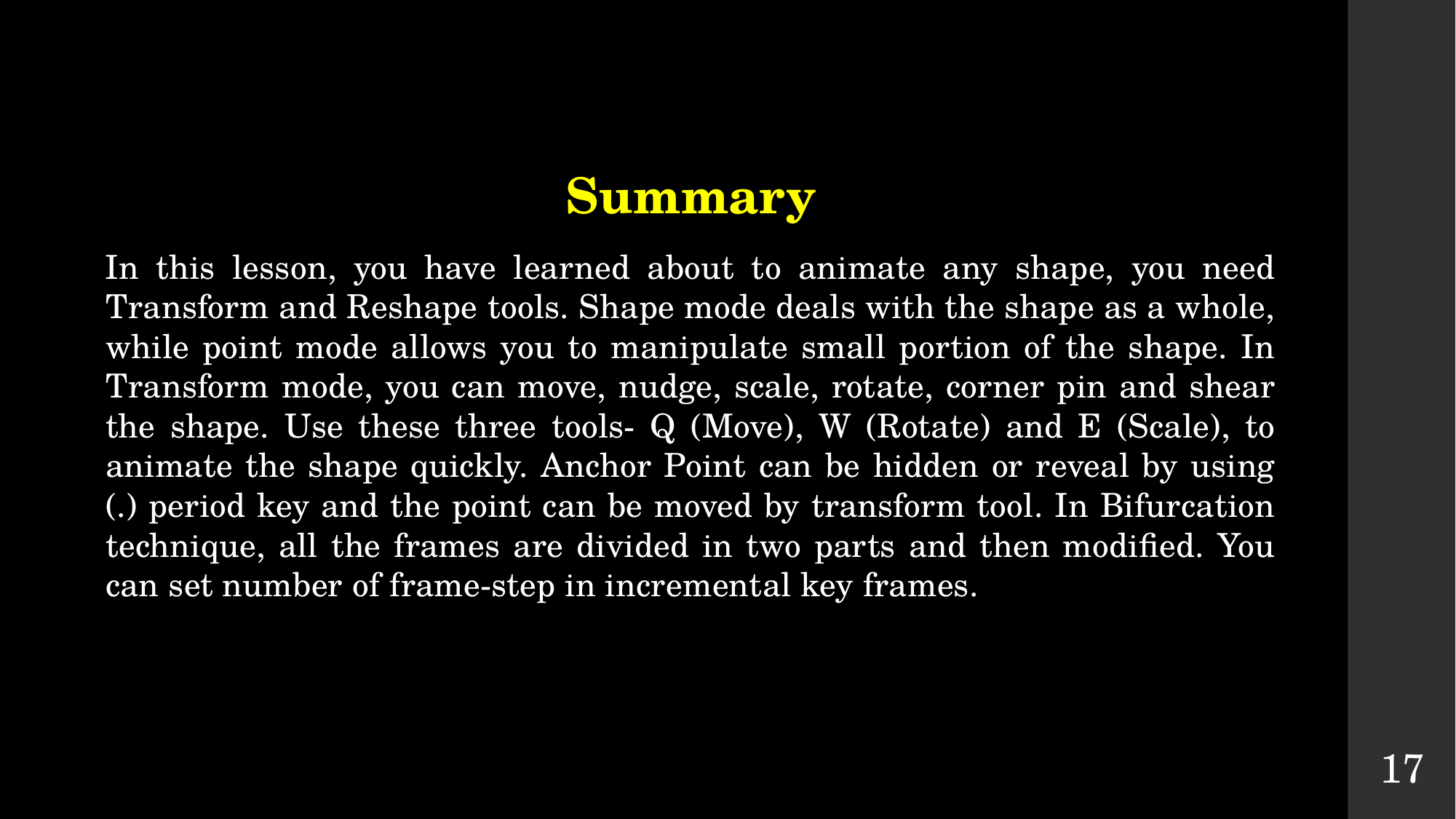

Summary
In this lesson, you have learned about to animate any shape, you need Transform and Reshape tools. Shape mode deals with the shape as a whole, while point mode allows you to manipulate small portion of the shape. In Transform mode, you can move, nudge, scale, rotate, corner pin and shear the shape. Use these three tools- Q (Move), W (Rotate) and E (Scale), to animate the shape quickly. Anchor Point can be hidden or reveal by using (.) period key and the point can be moved by transform tool. In Bifurcation technique, all the frames are divided in two parts and then modified. You can set number of frame-step in incremental key frames.

17